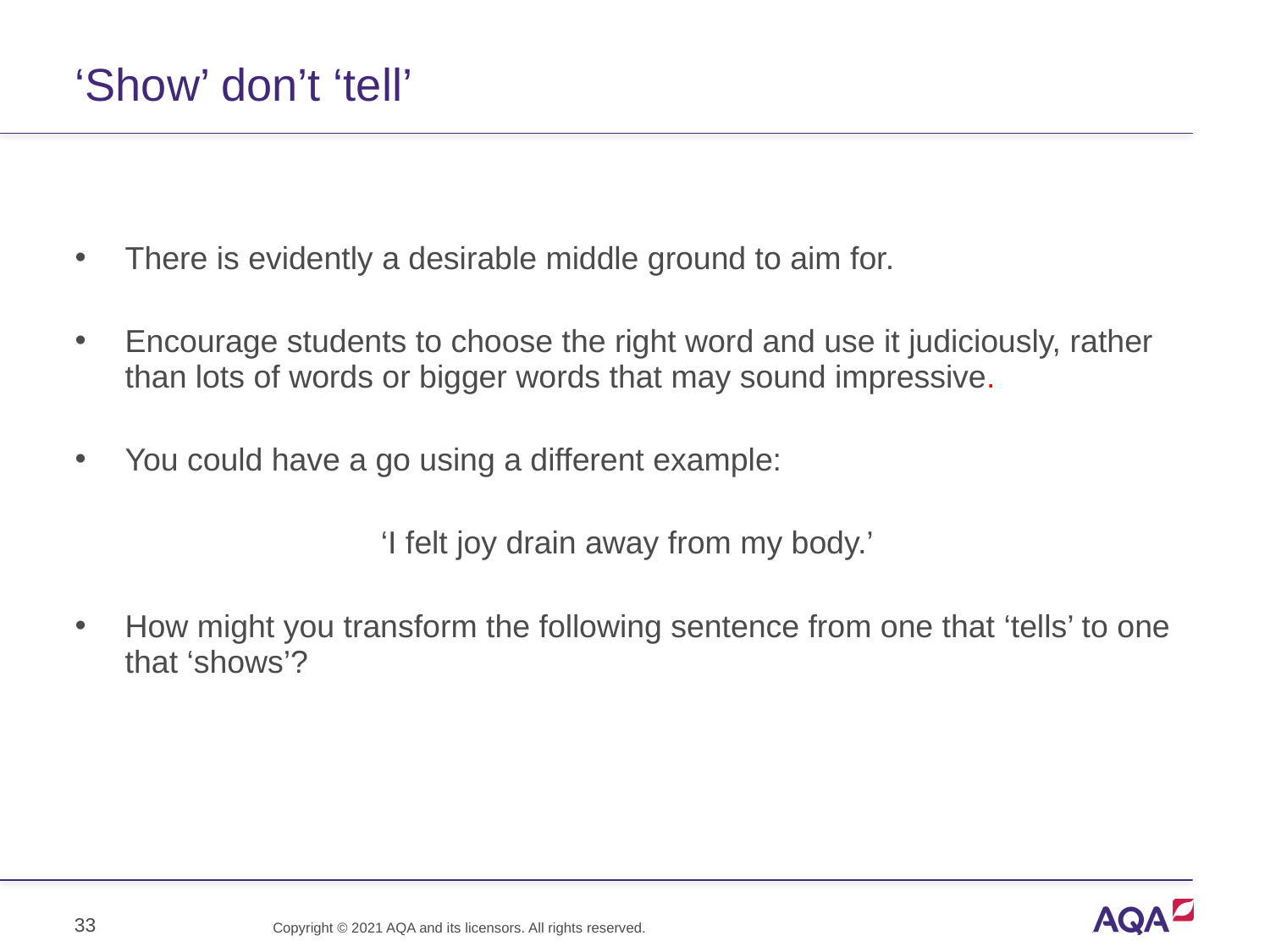

# ‘Show’ don’t ‘tell’
There is evidently a desirable middle ground to aim for.

Encourage students to choose the right word and use it judiciously, rather than lots of words or bigger words that may sound impressive.

You could have a go using a different example:

‘I felt joy drain away from my body.’

How might you transform the following sentence from one that ‘tells’ to one that ‘shows’?
33
Copyright © 2021 AQA and its licensors. All rights reserved.